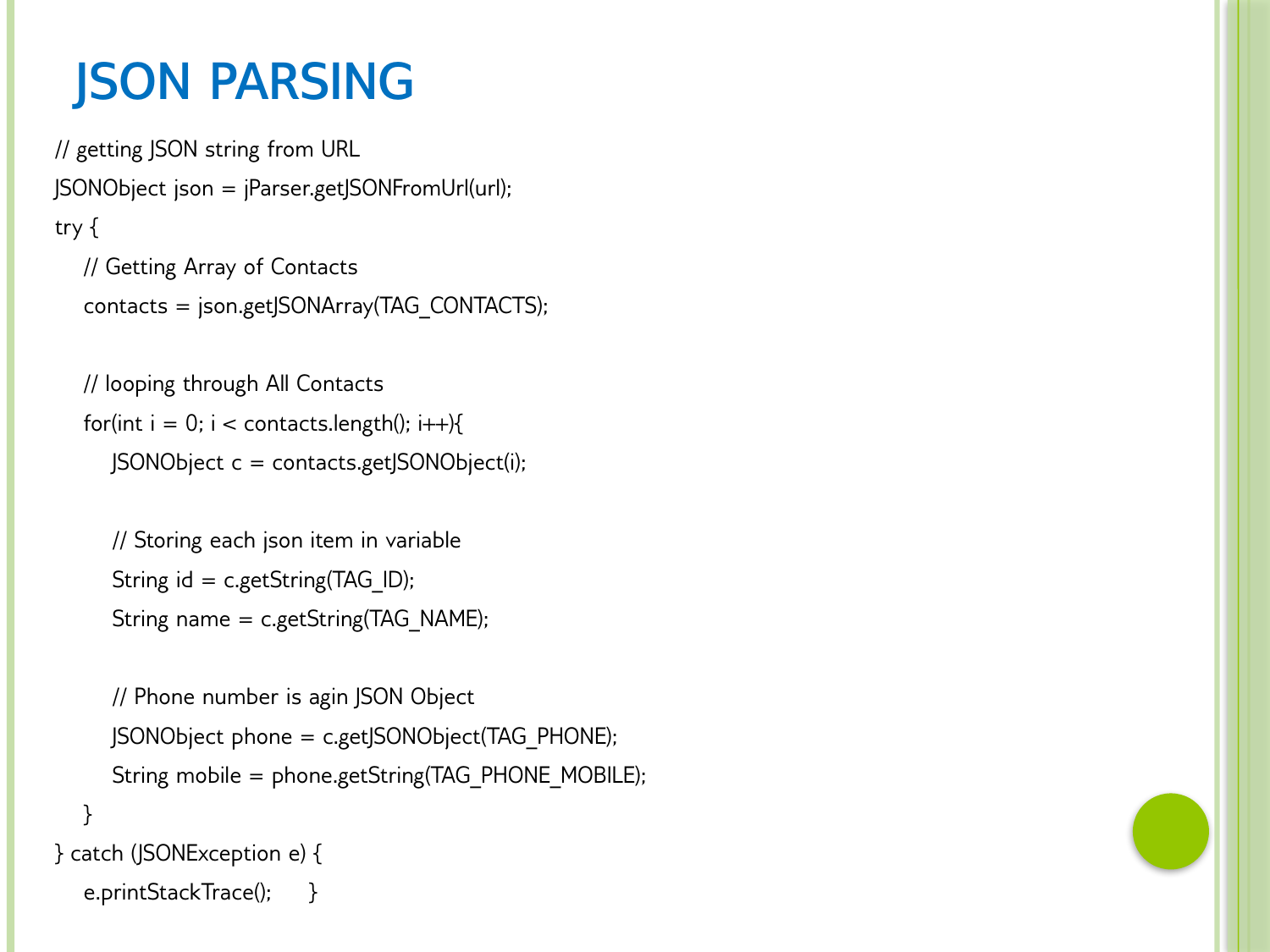

# JSON Parsing
// getting JSON string from URL
JSONObject json = jParser.getJSONFromUrl(url);
try {
    // Getting Array of Contacts
    contacts = json.getJSONArray(TAG_CONTACTS);

    // looping through All Contacts
    for(int i = 0; i < contacts.length(); i++){
        JSONObject c = contacts.getJSONObject(i);

        // Storing each json item in variable
        String id = c.getString(TAG_ID);
        String name = c.getString(TAG_NAME);

        // Phone number is agin JSON Object
        JSONObject phone = c.getJSONObject(TAG_PHONE);
        String mobile = phone.getString(TAG_PHONE_MOBILE);
    }
} catch (JSONException e) {
    e.printStackTrace();	}